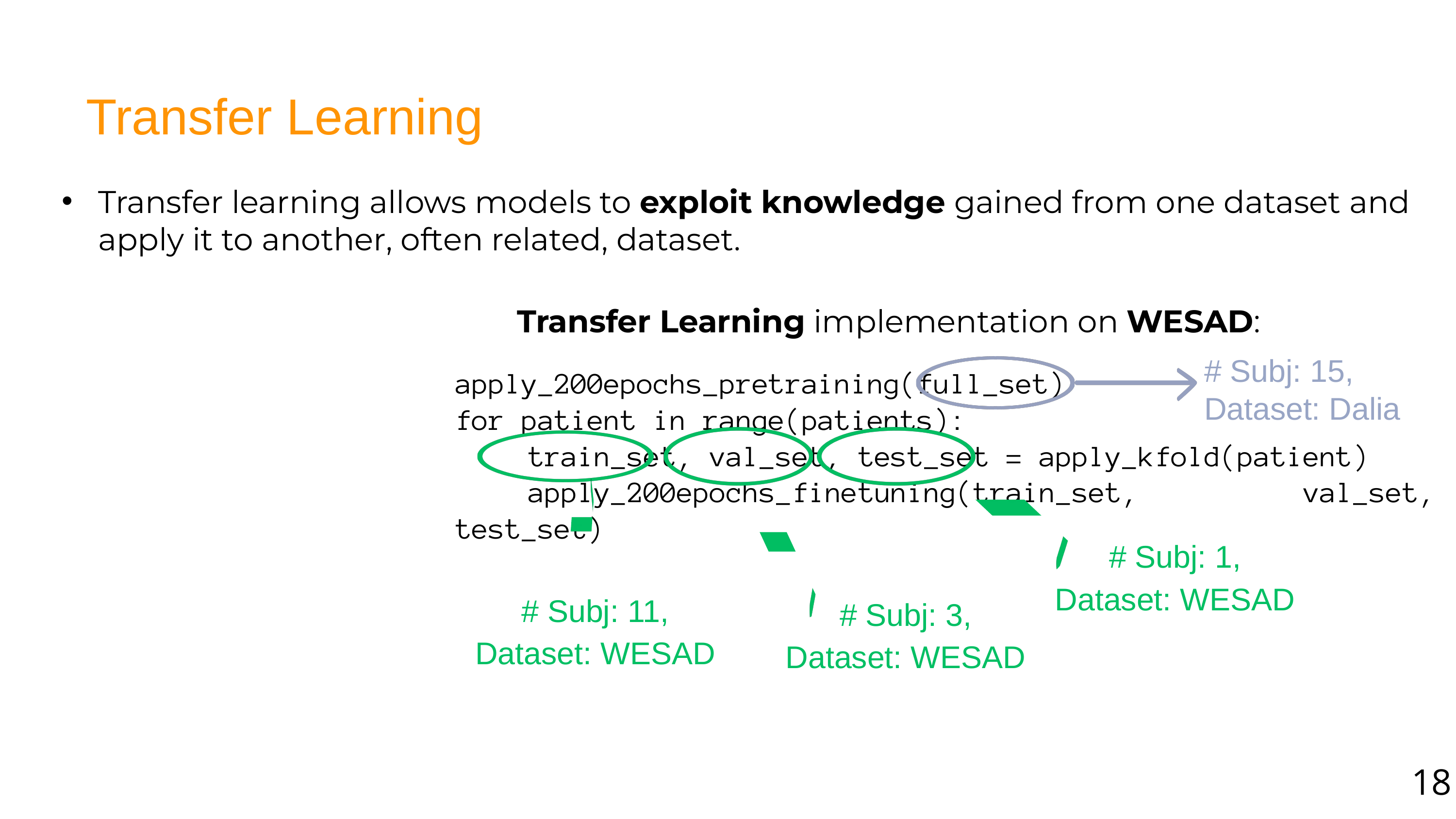

Transfer Learning
Transfer learning allows models to exploit knowledge gained from one dataset and apply it to another, often related, dataset.
Transfer Learning implementation on WESAD:
# Subj: 15,
Dataset: Dalia

apply_200epochs_pretraining(full_set)
for patient in range(patients):
	train_set, val_set, test_set = apply_kfold(patient)
	apply_200epochs_finetuning(train_set, val_set, test_set)

# Subj: 1,
Dataset: WESAD

# Subj: 11,
Dataset: WESAD
# Subj: 3,
Dataset: WESAD
18